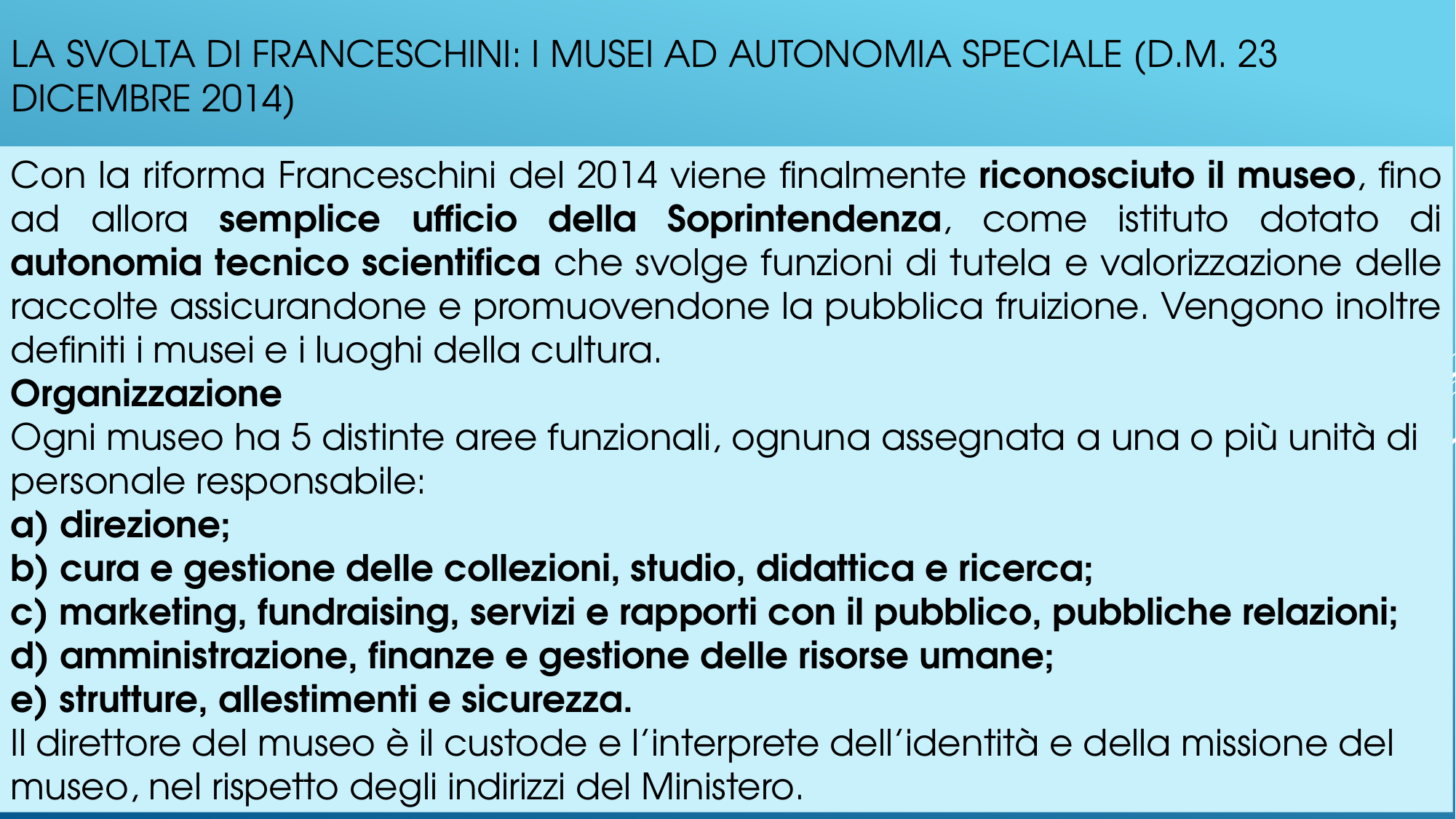

# LA SVOLTA DI FRANCESCHINI: I MUSEI AD AUTONOMIA SPECIALE (D.M. 23 dicembre 2014)
Con la riforma Franceschini del 2014 viene finalmente riconosciuto il museo, fino ad allora semplice ufficio della Soprintendenza, come istituto dotato di autonomia tecnico scientifica che svolge funzioni di tutela e valorizzazione delle raccolte assicurandone e promuovendone la pubblica fruizione. Vengono inoltre definiti i musei e i luoghi della cultura.
Organizzazione
Ogni museo ha 5 distinte aree funzionali, ognuna assegnata a una o più unità di personale responsabile:
a) direzione;
b) cura e gestione delle collezioni, studio, didattica e ricerca;
c) marketing, fundraising, servizi e rapporti con il pubblico, pubbliche relazioni;
d) amministrazione, finanze e gestione delle risorse umane;
e) strutture, allestimenti e sicurezza.
Il direttore del museo è il custode e l’interprete dell’identità e della missione del museo, nel rispetto degli indirizzi del Ministero.